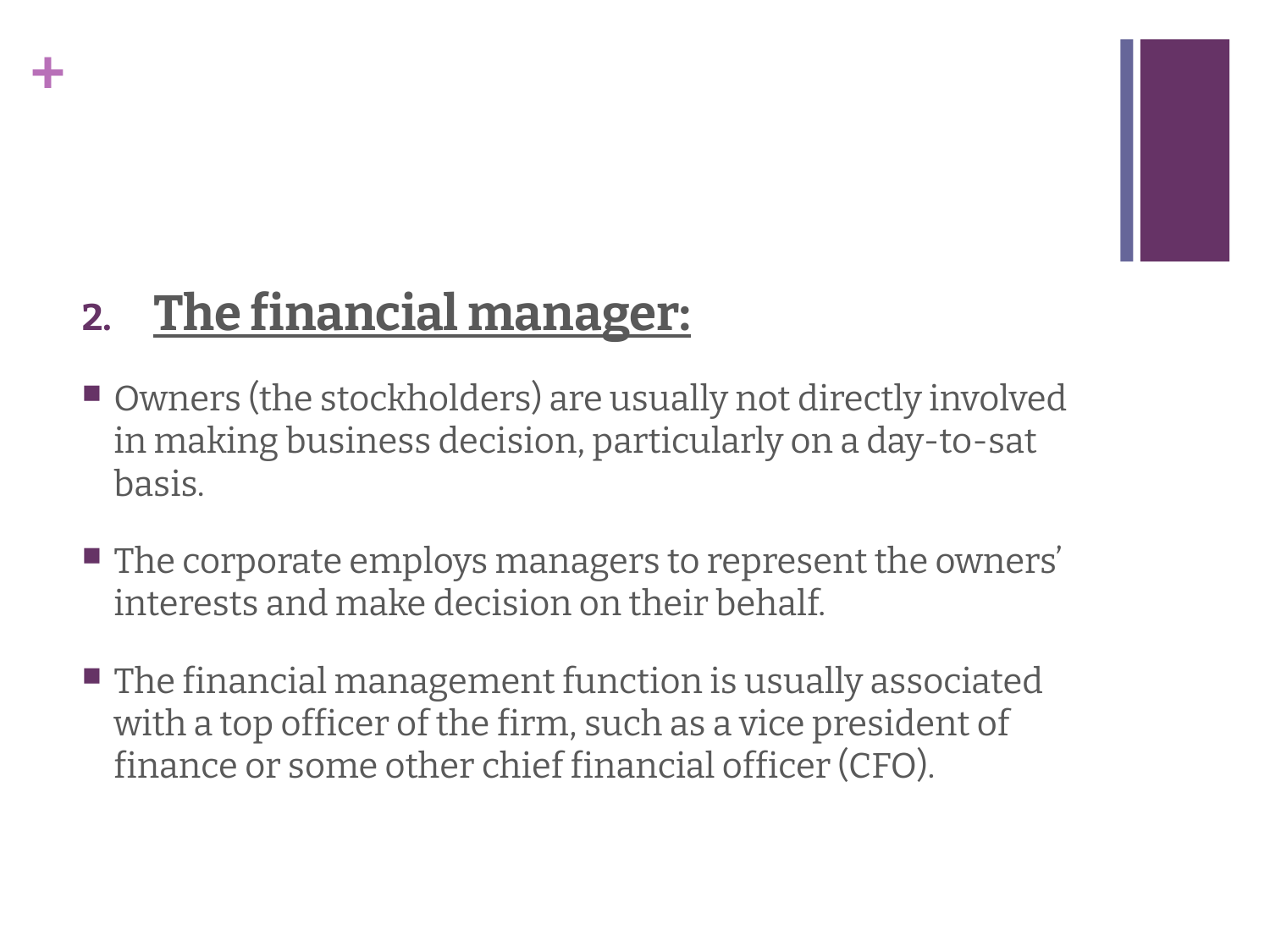

The financial manager:
Owners (the stockholders) are usually not directly involved in making business decision, particularly on a day-to-sat basis.
The corporate employs managers to represent the owners’ interests and make decision on their behalf.
The financial management function is usually associated with a top officer of the firm, such as a vice president of finance or some other chief financial officer (CFO).